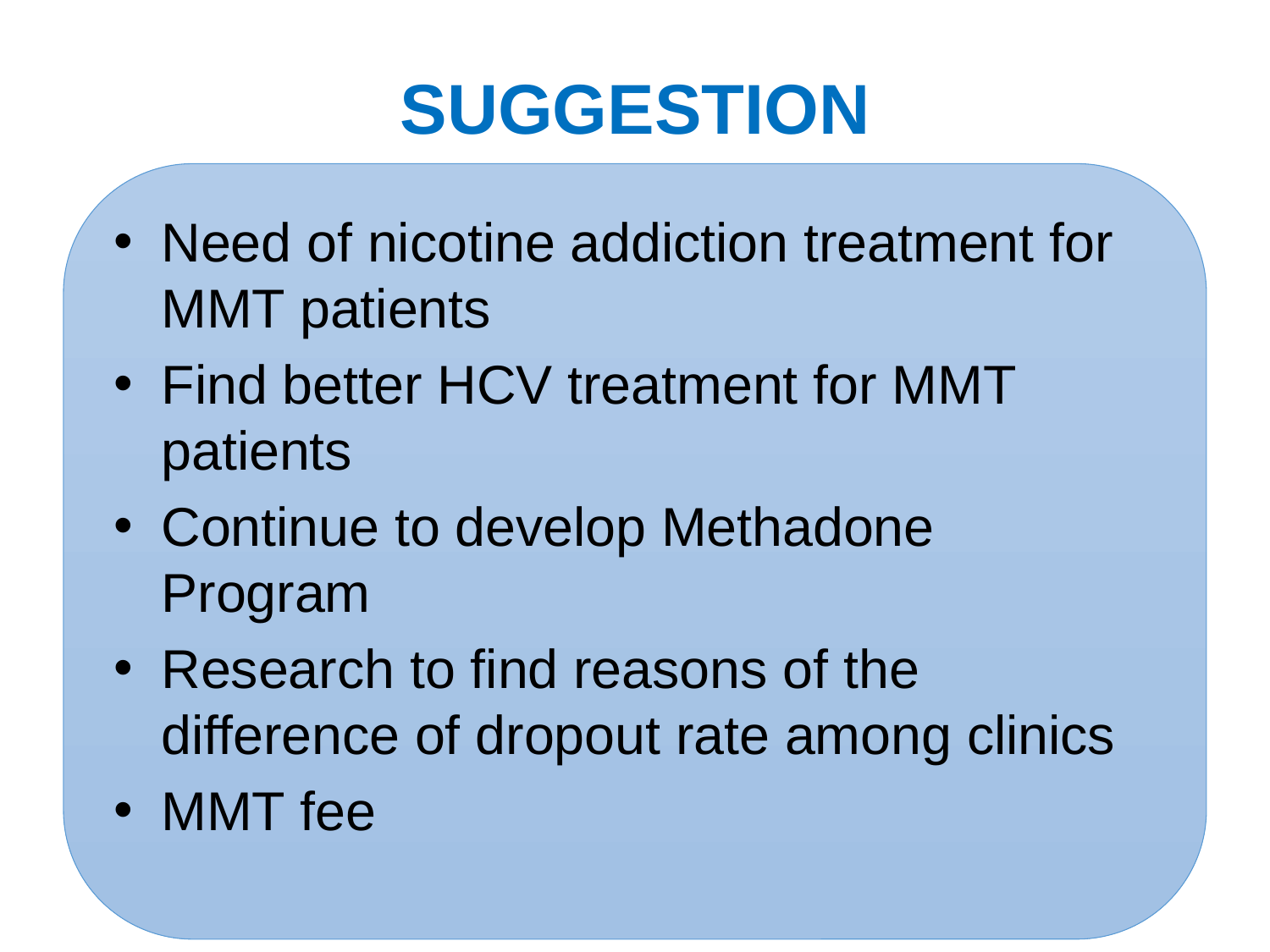

# SUGGESTION
Need of nicotine addiction treatment for MMT patients
Find better HCV treatment for MMT patients
Continue to develop Methadone Program
Research to find reasons of the difference of dropout rate among clinics
MMT fee
43